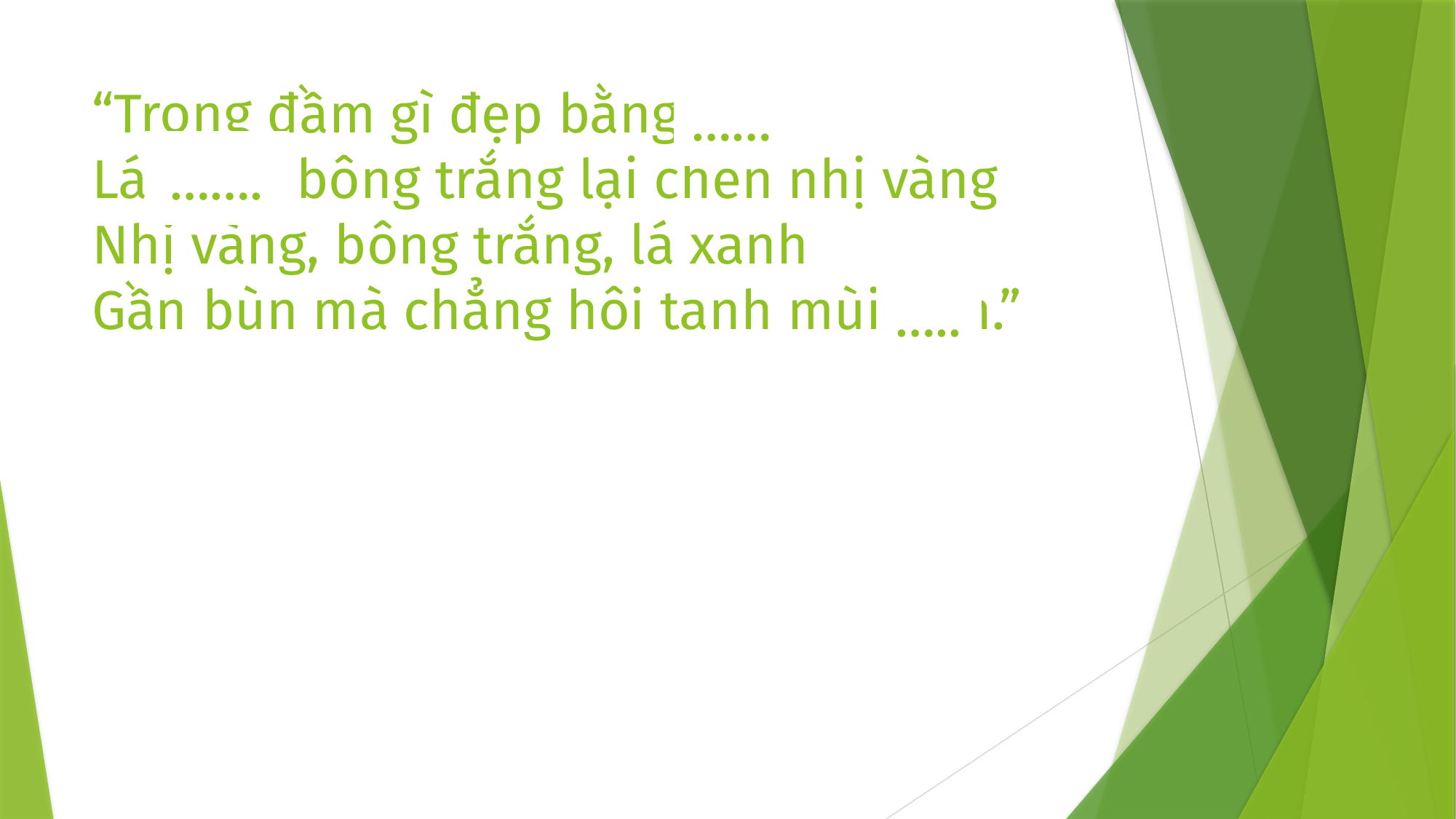

# “Trong đầm gì đẹp bằng sen Lá xanh bông trắng lại chen nhị vàng Nhị vàng, bông trắng, lá xanh Gần bùn mà chẳng hôi tanh mùi bùn.”
……
…….
…..